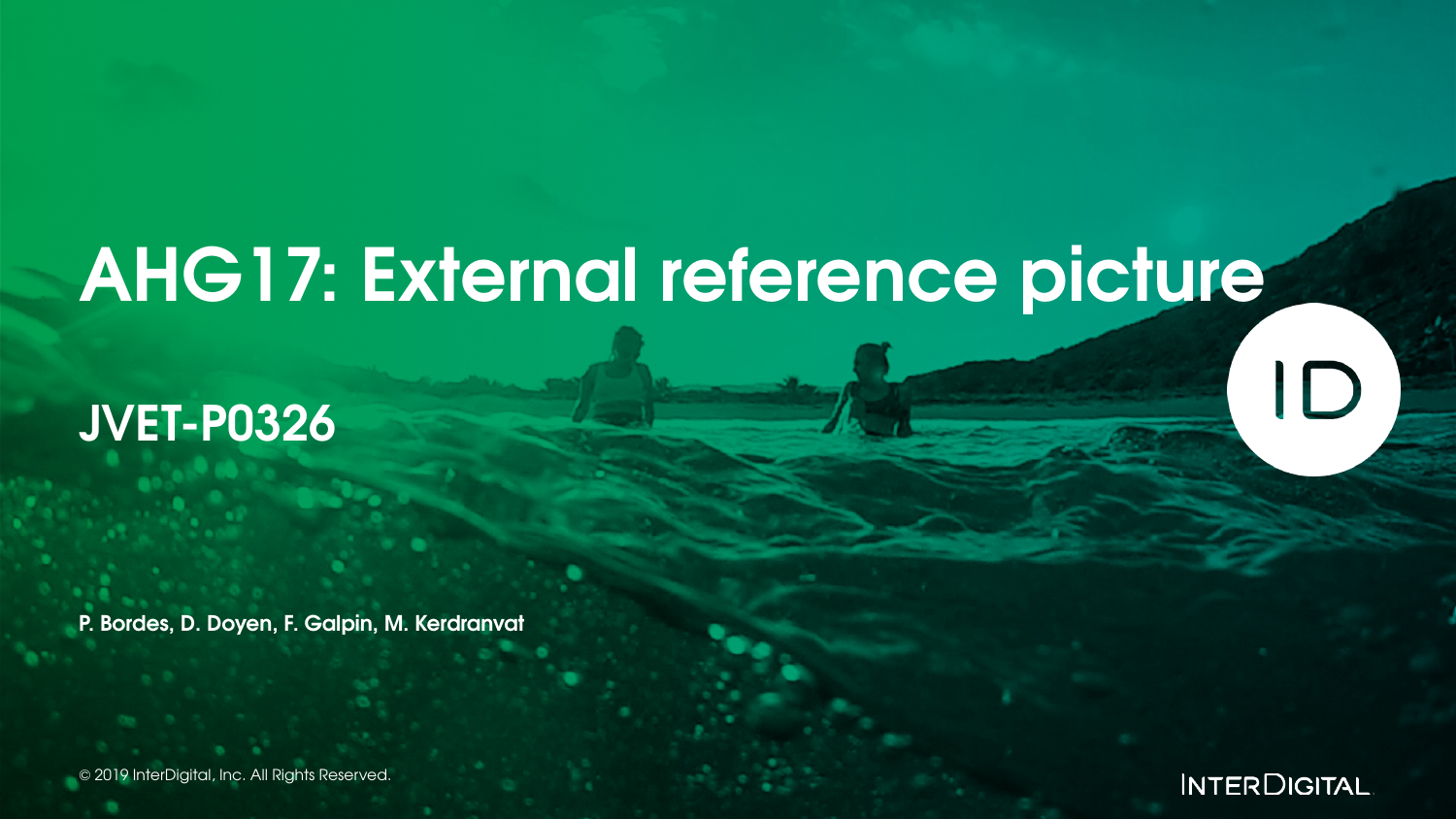

AHG17: External reference picture

JVET-P0326

P. Bordes, D. Doyen, F. Galpin, M. Kerdranvat